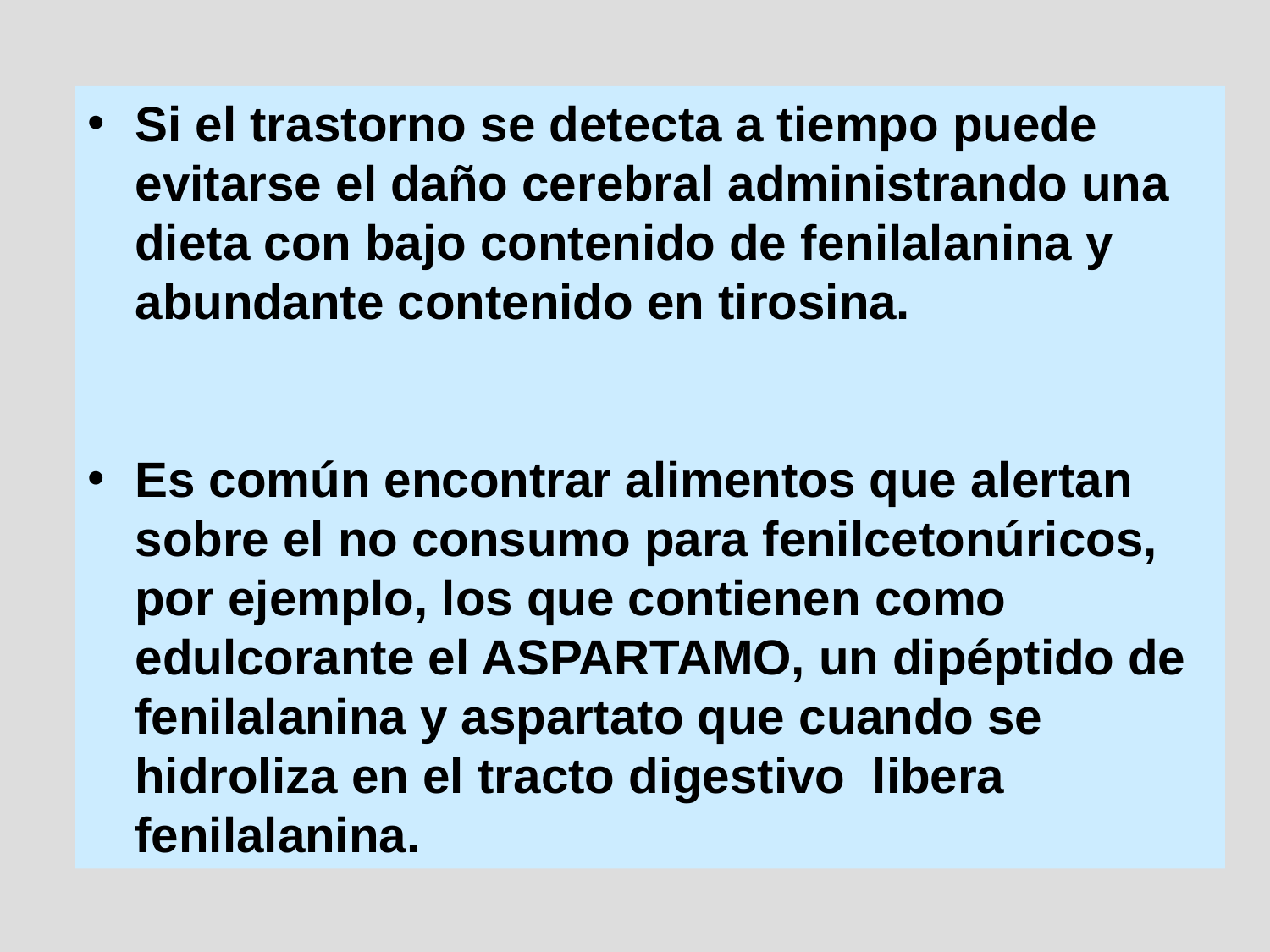

Si el trastorno se detecta a tiempo puede evitarse el daño cerebral administrando una dieta con bajo contenido de fenilalanina y abundante contenido en tirosina.

Es común encontrar alimentos que alertan sobre el no consumo para fenilcetonúricos, por ejemplo, los que contienen como edulcorante el ASPARTAMO, un dipéptido de fenilalanina y aspartato que cuando se hidroliza en el tracto digestivo  libera  fenilalanina.